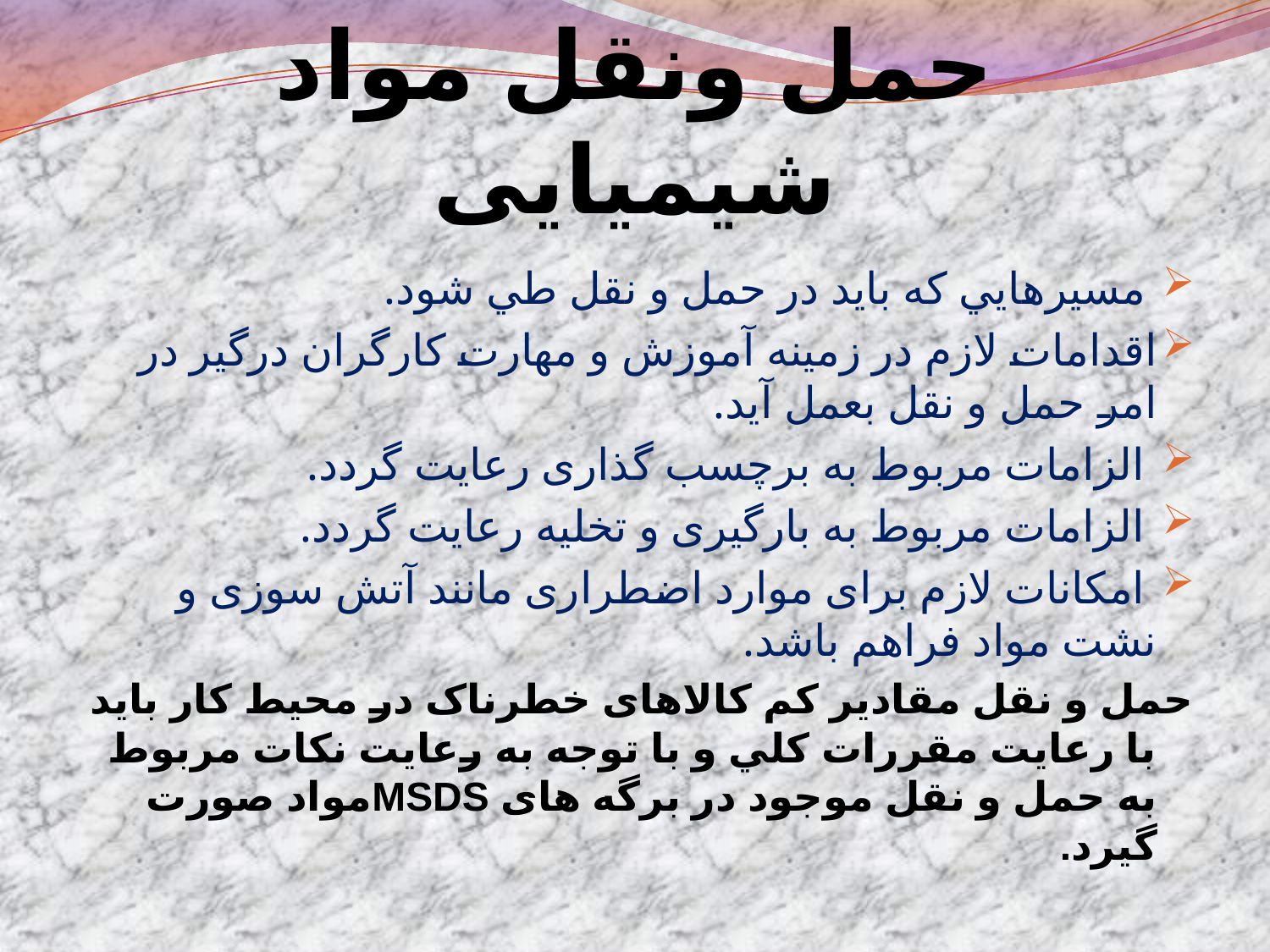

# حمل ونقل مواد شیمیایی
 مسيرهايي كه بايد در حمل و نقل طي شود.
اقدامات لازم در زمينه آموزش و مهارت كارگران درگير در امر حمل و نقل بعمل آيد.
 الزامات مربوط به برچسب گذاری رعايت گردد.
 الزامات مربوط به بارگيری و تخليه رعايت گردد.
 امكانات لازم برای موارد اضطراری مانند آتش سوزی و نشت مواد فراهم باشد.
حمل و نقل مقادير كم كالاهای خطرناک در محيط كار بايد با رعايت مقررات كلي و با توجه به رعايت نكات مربوط به حمل و نقل موجود در برگه های MSDSمواد صورت گيرد.